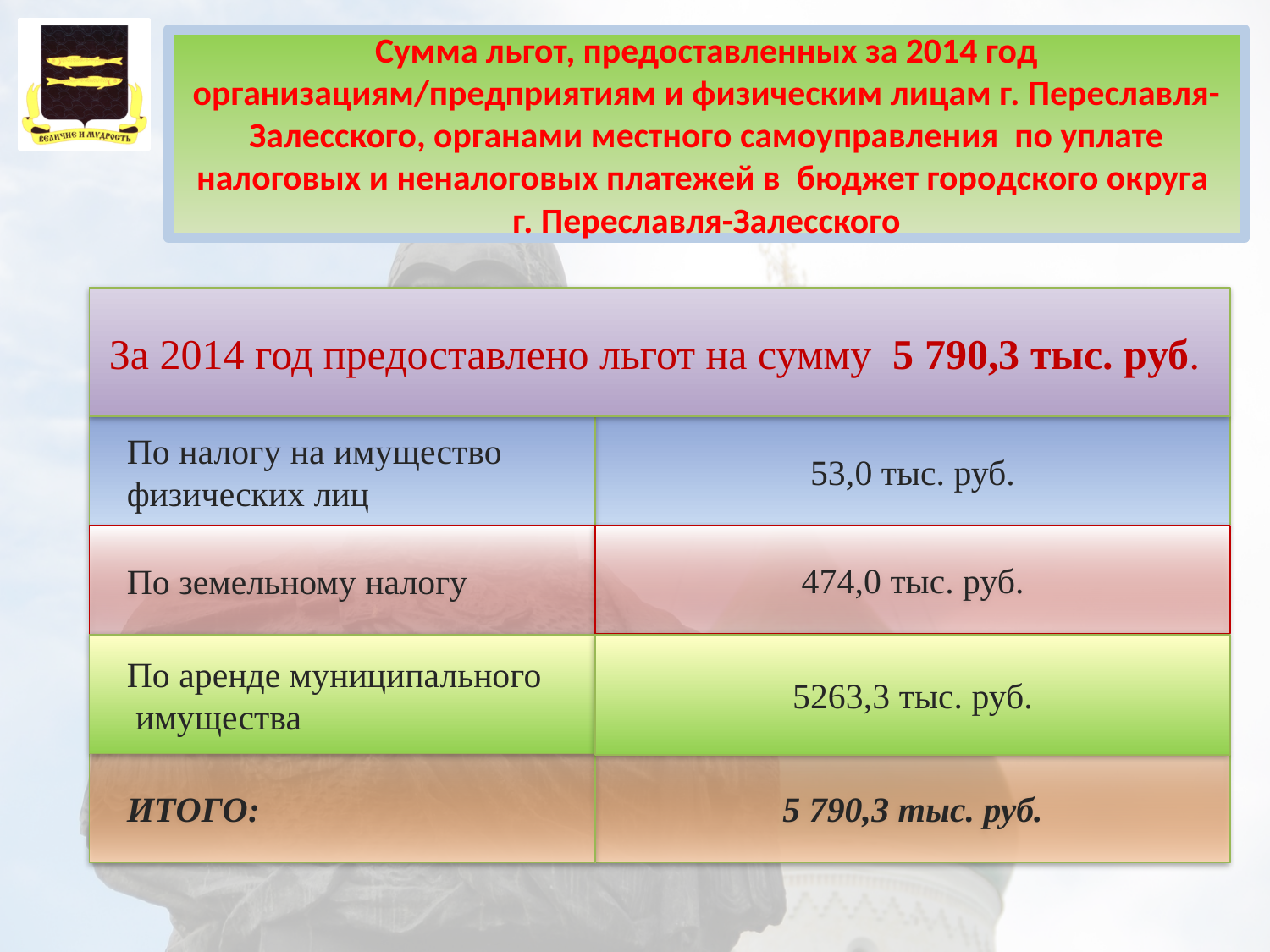

Сумма льгот, предоставленных за 2014 год организациям/предприятиям и физическим лицам г. Переславля-Залесского, органами местного самоуправления  по уплате налоговых и неналоговых платежей в  бюджет городского округа
г. Переславля-Залесского
За 2014 год предоставлено льгот на сумму  5 790,3 тыс. руб.
По налогу на имущество
физических лиц
53,0 тыс. руб.
По земельному налогу
474,0 тыс. руб.
По аренде муниципального
 имущества
5263,3 тыс. руб.
ИТОГО:
5 790,3 тыс. руб.